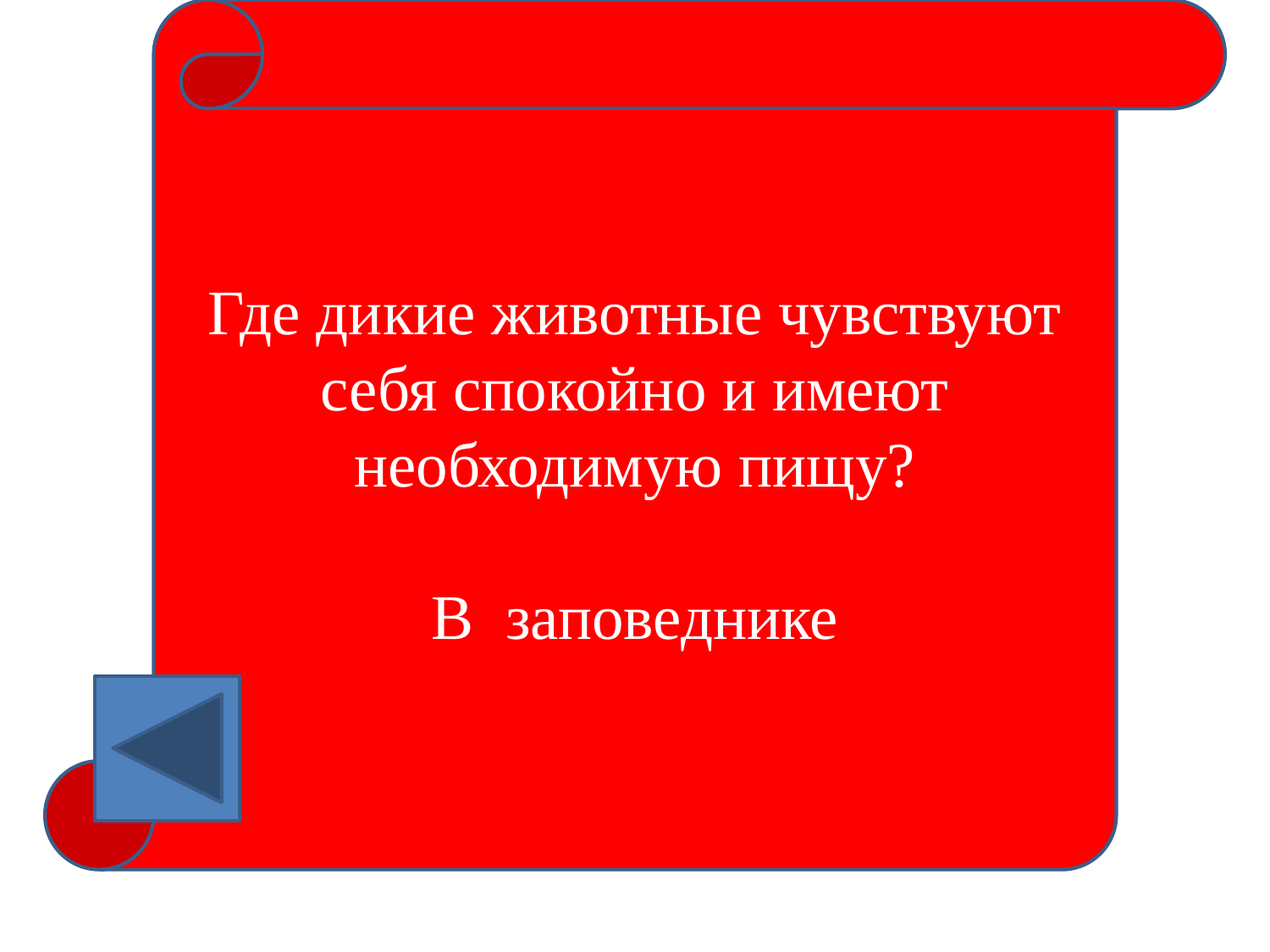

Где дикие животные чувствуют себя спокойно и имеют необходимую пищу?

В  заповеднике
#